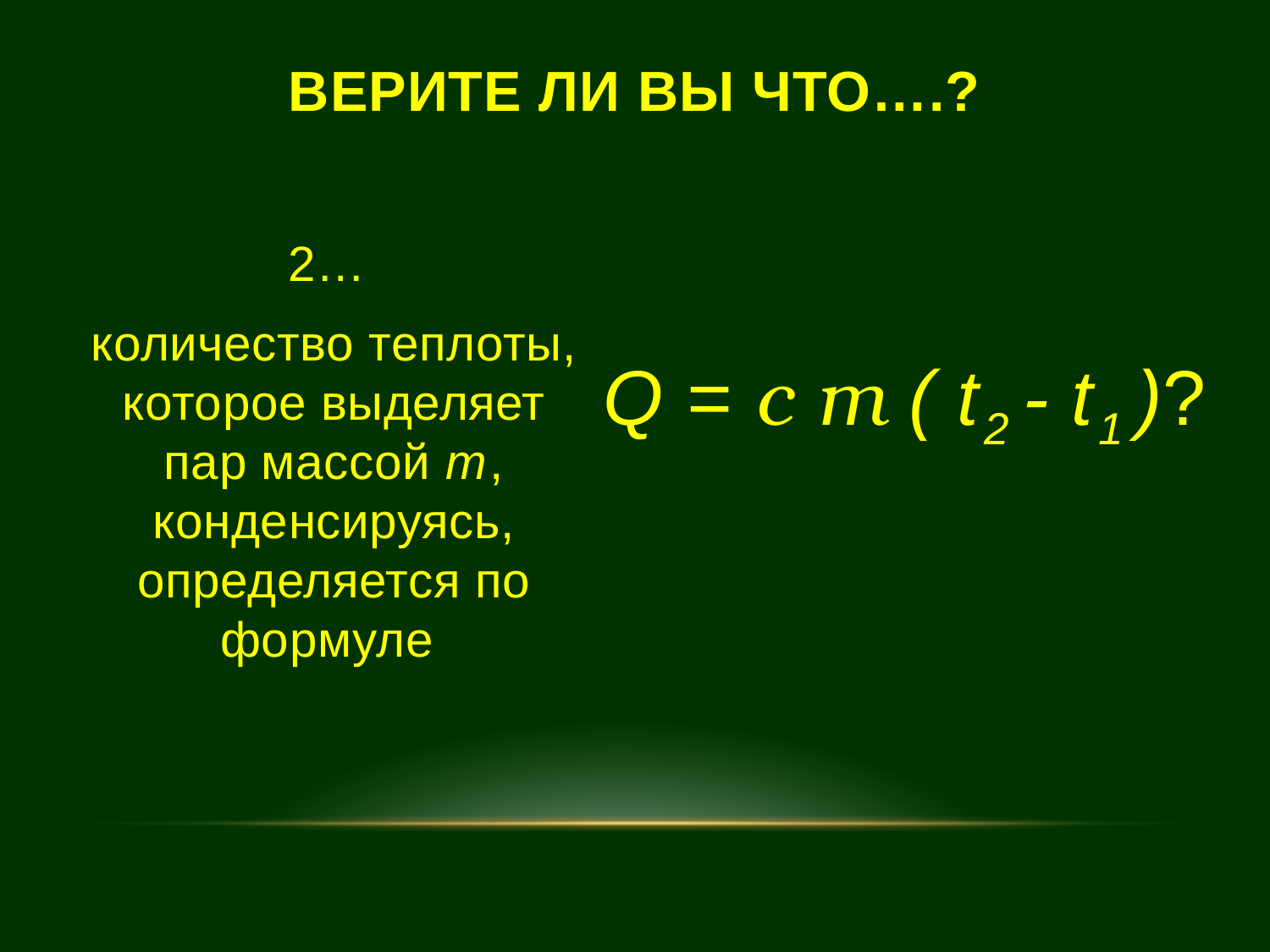

# Верите ли вы что….?

Q = c m ( t2 - t1 )?

2…
количество теплоты, которое выделяет пар массой m, конденсируясь, определяется по формуле